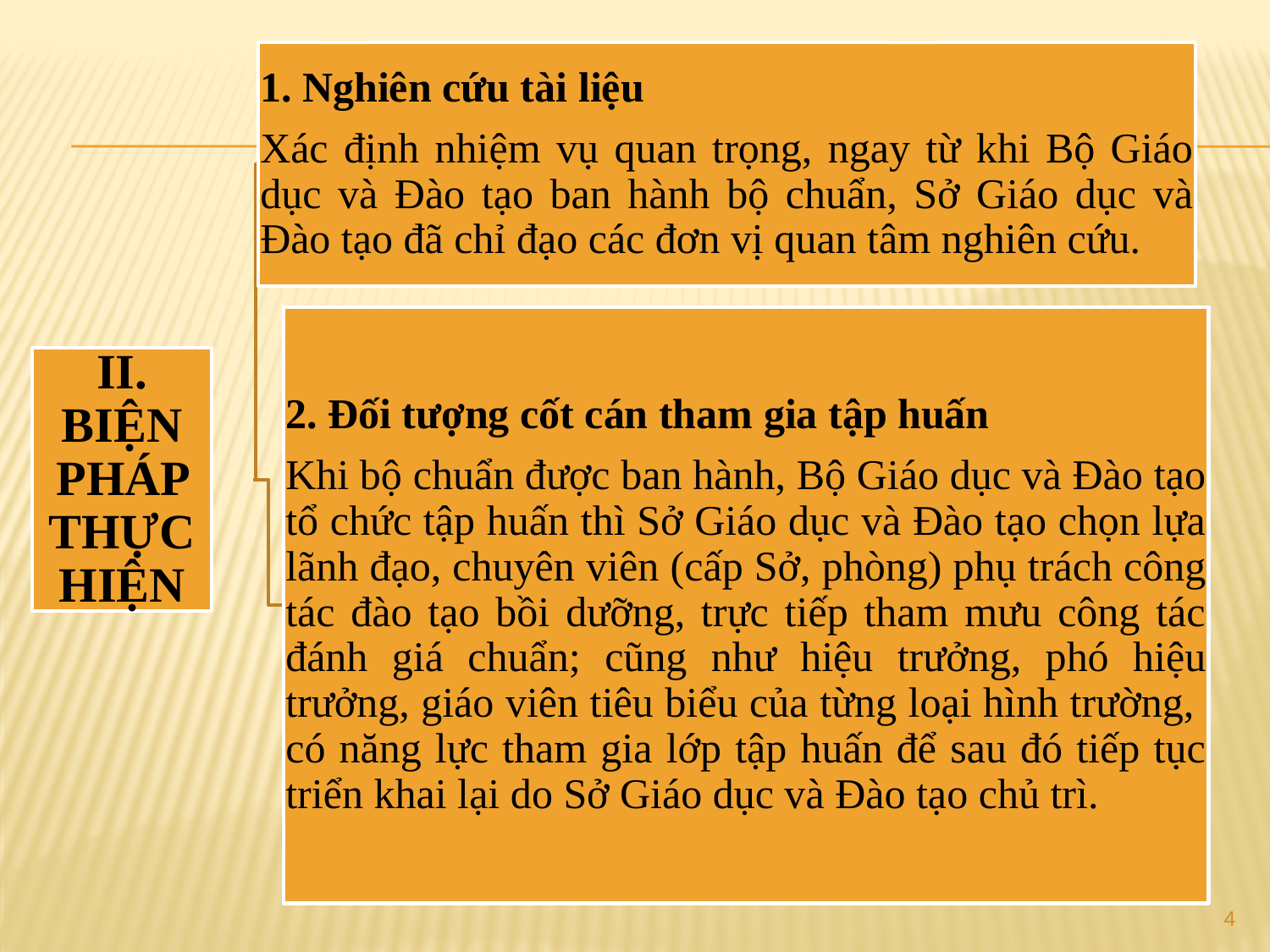

II. BIỆN PHÁP THỰC HIỆN
1. Nghiên cứu tài liệu
Xác định nhiệm vụ quan trọng, ngay từ khi Bộ Giáo dục và Đào tạo ban hành bộ chuẩn, Sở Giáo dục và Đào tạo đã chỉ đạo các đơn vị quan tâm nghiên cứu.
2. Đối tượng cốt cán tham gia tập huấn
Khi bộ chuẩn được ban hành, Bộ Giáo dục và Đào tạo tổ chức tập huấn thì Sở Giáo dục và Đào tạo chọn lựa lãnh đạo, chuyên viên (cấp Sở, phòng) phụ trách công tác đào tạo bồi dưỡng, trực tiếp tham mưu công tác đánh giá chuẩn; cũng như hiệu trưởng, phó hiệu trưởng, giáo viên tiêu biểu của từng loại hình trường,  có năng lực tham gia lớp tập huấn để sau đó tiếp tục triển khai lại do Sở Giáo dục và Đào tạo chủ trì.

4